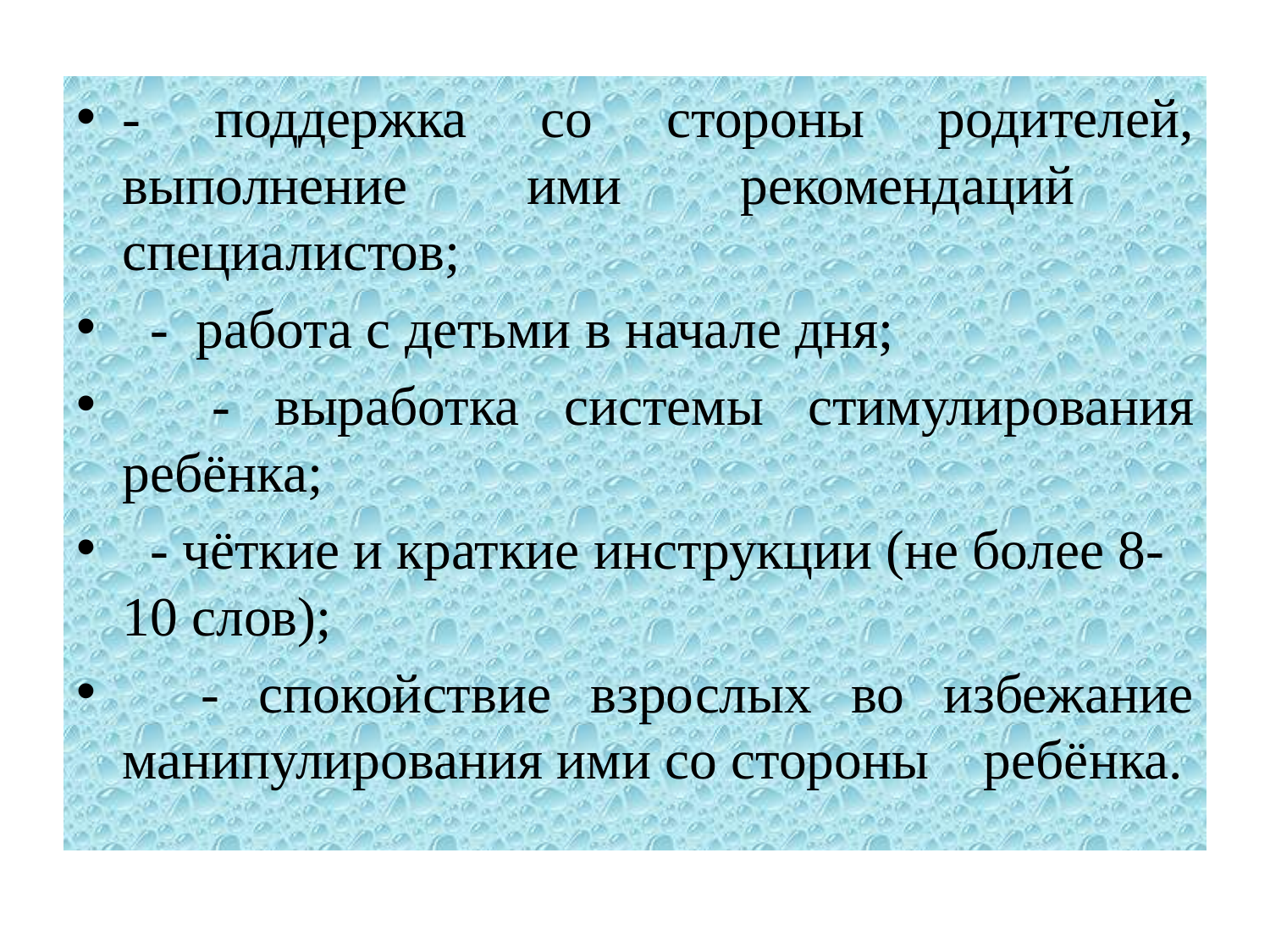

#
- поддержка со стороны родителей, выполнение ими рекомендаций  специалистов;
  -  работа с детьми в начале дня;
  - выработка системы стимулирования ребёнка;
  - чёткие и краткие инструкции (не более 8-10 слов);
  - спокойствие взрослых во избежание манипулирования ими со стороны    ребёнка.